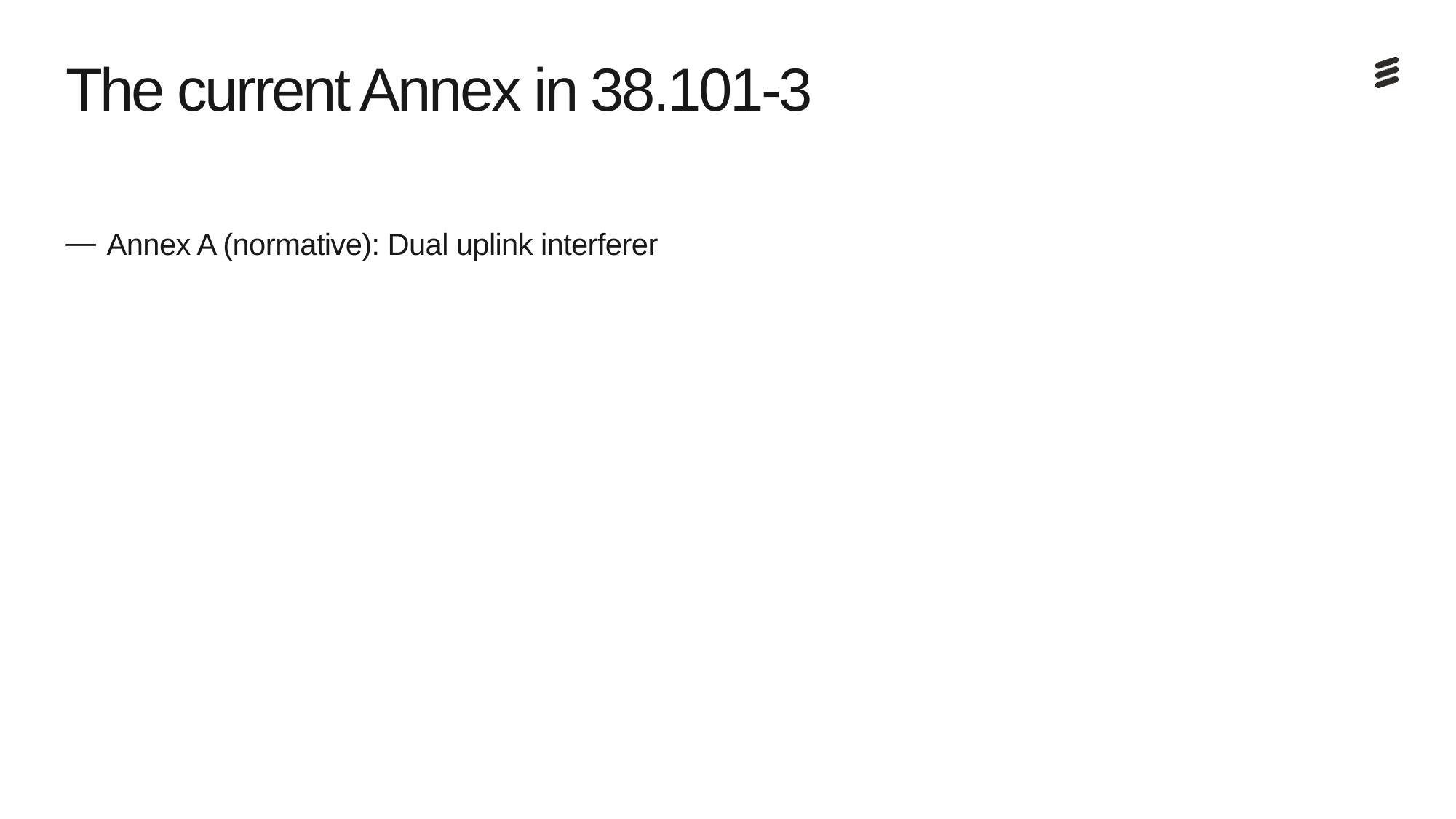

# The current Annex in 38.101-3
Annex A (normative): Dual uplink interferer